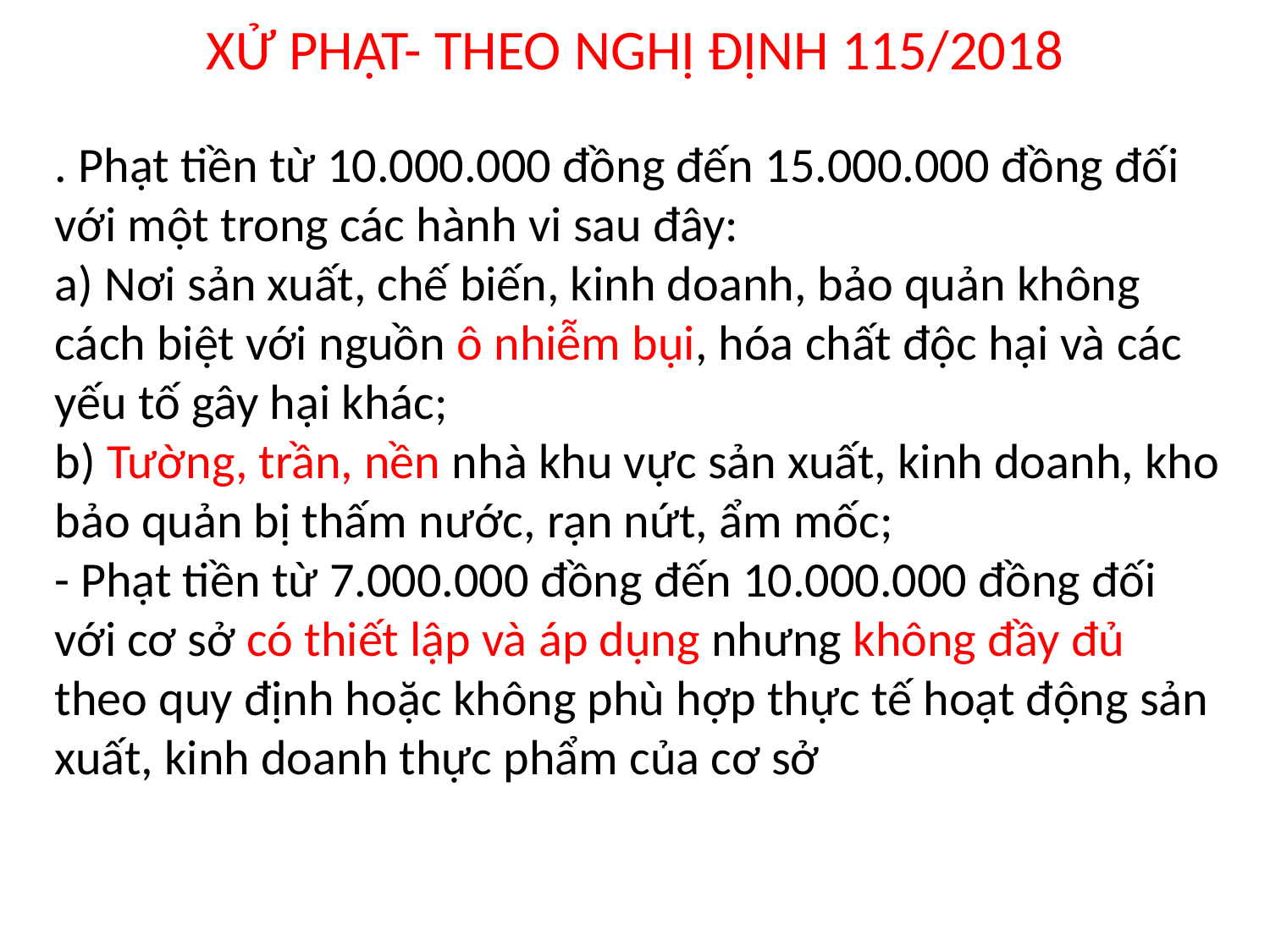

# XỬ PHẠT- THEO NGHỊ ĐỊNH 115/2018
. Phạt tiền từ 10.000.000 đồng đến 15.000.000 đồng đối với một trong các hành vi sau đây:
a) Nơi sản xuất, chế biến, kinh doanh, bảo quản không cách biệt với nguồn ô nhiễm bụi, hóa chất độc hại và các yếu tố gây hại khác;
b) Tường, trần, nền nhà khu vực sản xuất, kinh doanh, kho bảo quản bị thấm nước, rạn nứt, ẩm mốc;
- Phạt tiền từ 7.000.000 đồng đến 10.000.000 đồng đối với cơ sở có thiết lập và áp dụng nhưng không đầy đủ theo quy định hoặc không phù hợp thực tế hoạt động sản xuất, kinh doanh thực phẩm của cơ sở